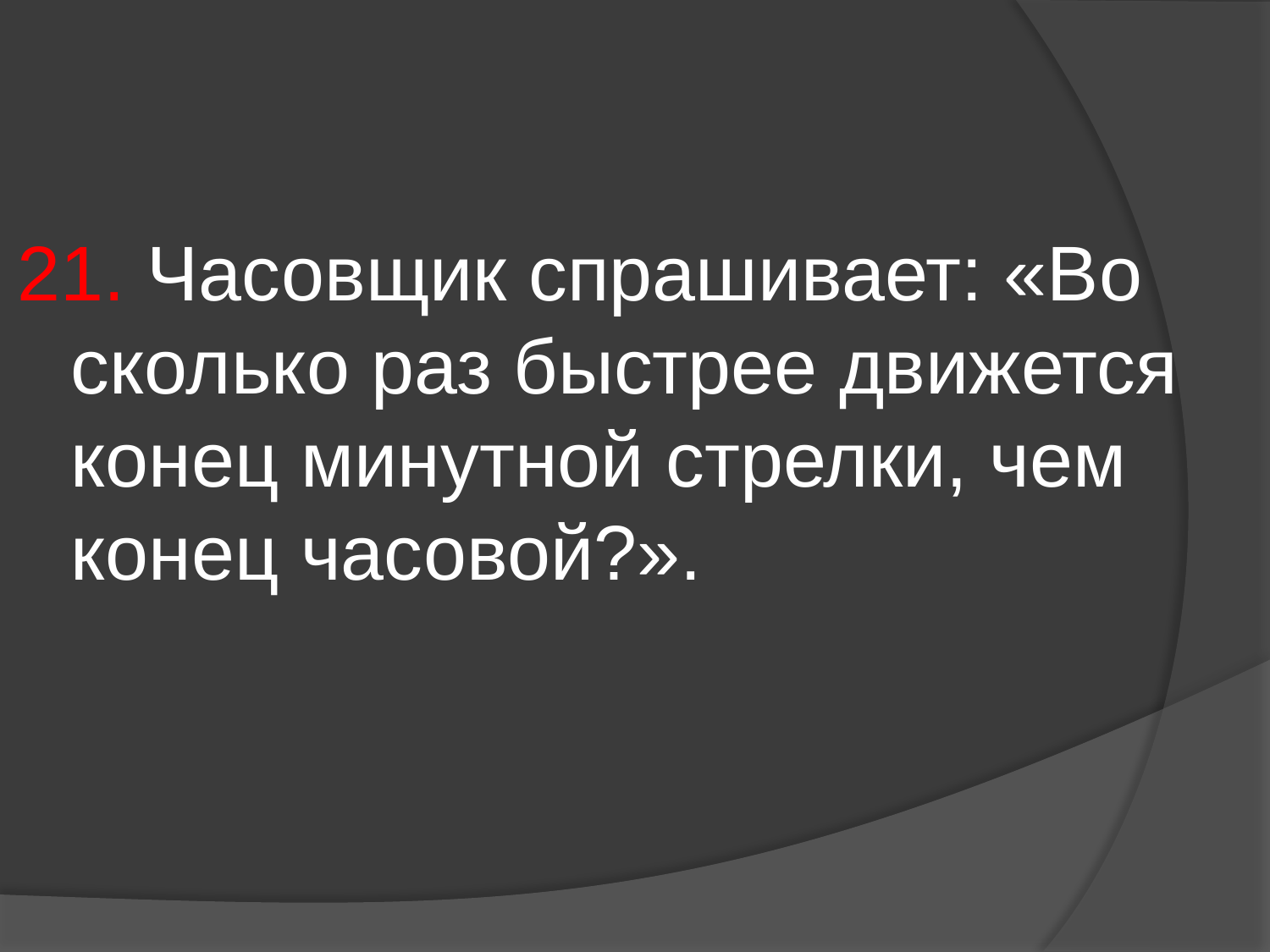

21. Часовщик спрашивает: «Во сколько раз быстрее движется конец минутной стрелки, чем конец часовой?».